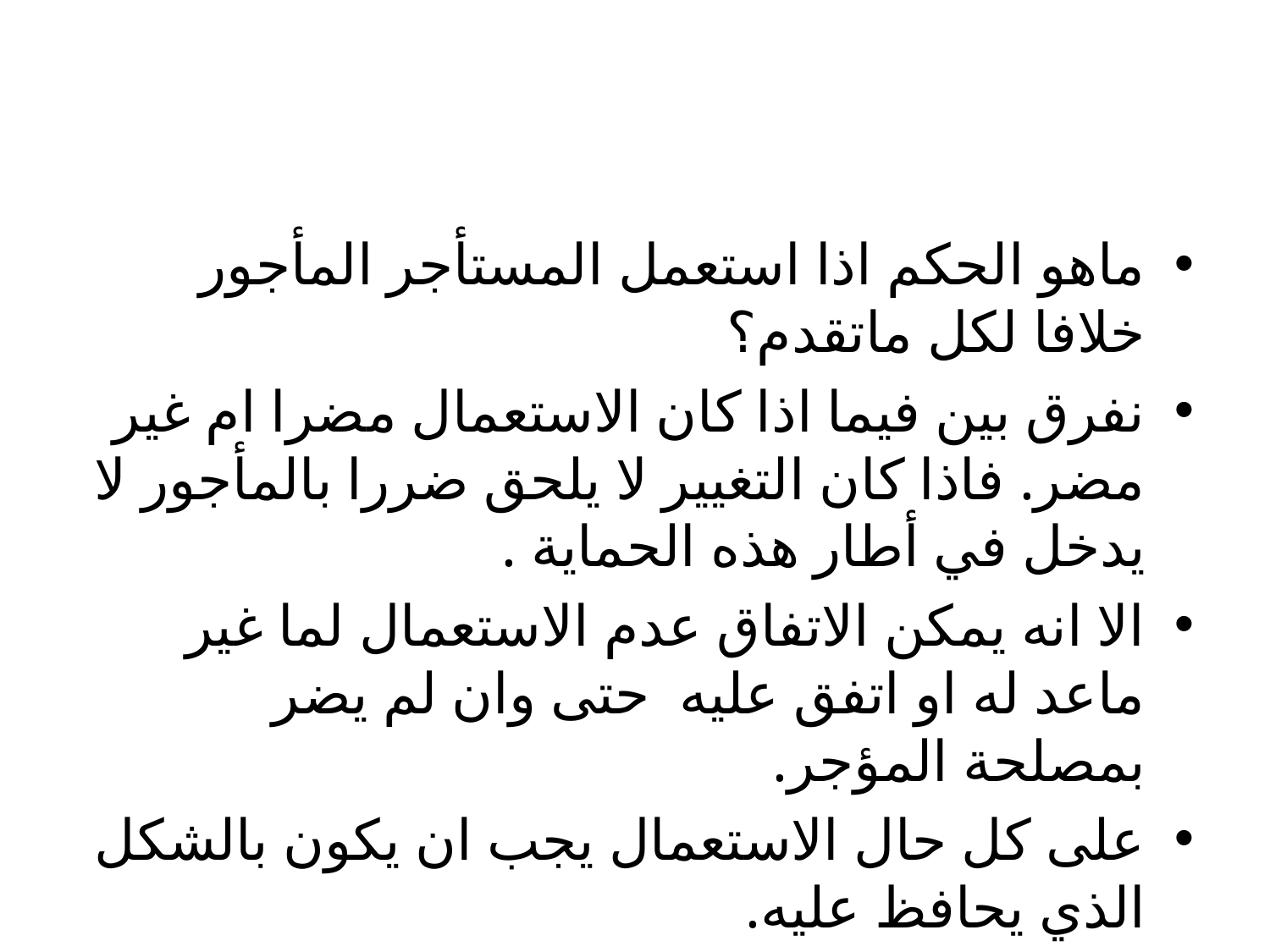

#
ماهو الحكم اذا استعمل المستأجر المأجور خلافا لكل ماتقدم؟
نفرق بين فيما اذا كان الاستعمال مضرا ام غير مضر. فاذا كان التغيير لا يلحق ضررا بالمأجور لا يدخل في أطار هذه الحماية .
الا انه يمكن الاتفاق عدم الاستعمال لما غير ماعد له او اتفق عليه  حتى وان لم يضر بمصلحة المؤجر.
على كل حال الاستعمال يجب ان يكون بالشكل الذي يحافظ عليه.